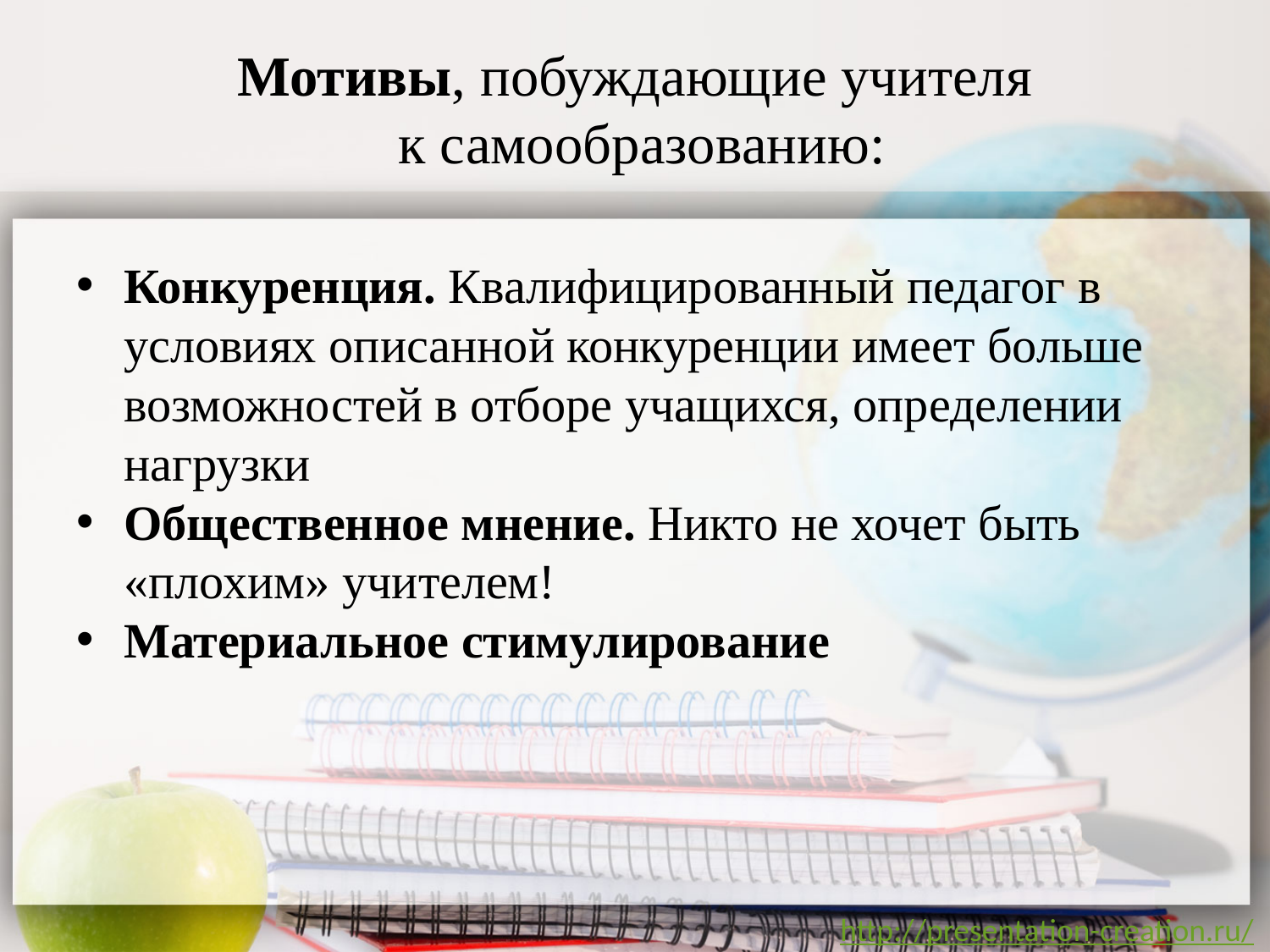

# Мотивы, побуждающие учителя к самообразованию:
Конкуренция. Квалифицированный педагог в условиях описанной конкуренции имеет больше возможностей в отборе учащихся, определении нагрузки
Общественное мнение. Никто не хочет быть «плохим» учителем!
Материальное стимулирование